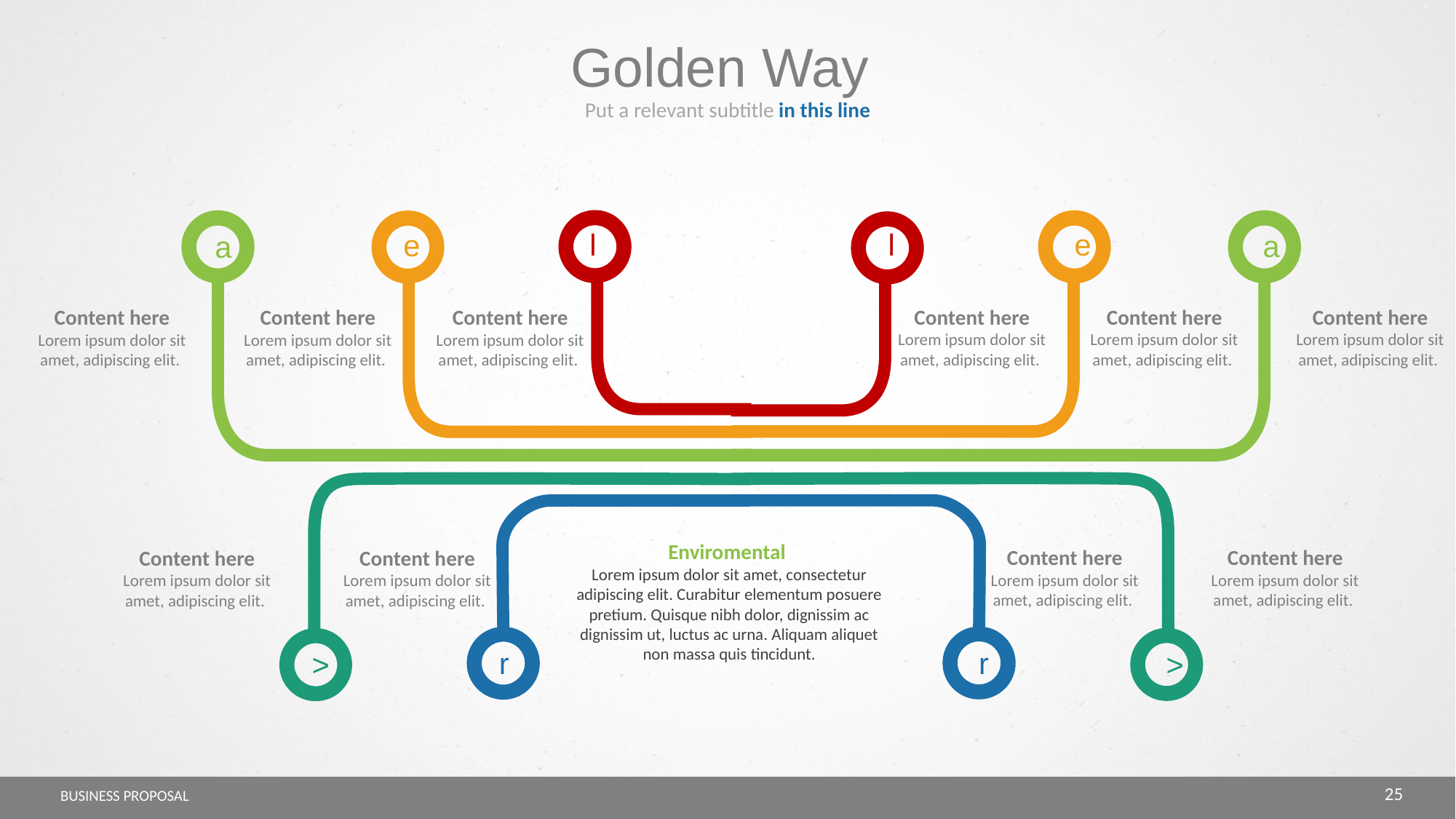

Golden Way
Put a relevant subtitle in this line

l
e
a
Content here
Lorem ipsum dolor sit amet, adipiscing elit.
Content here
Lorem ipsum dolor sit amet, adipiscing elit.
Content here
Lorem ipsum dolor sit amet, adipiscing elit.
Content here
Lorem ipsum dolor sit amet, adipiscing elit.
Content here
Lorem ipsum dolor sit amet, adipiscing elit.
r
>

l
e
a
Content here
Lorem ipsum dolor sit amet, adipiscing elit.
Content here
Lorem ipsum dolor sit amet, adipiscing elit.
Content here
Lorem ipsum dolor sit amet, adipiscing elit.
Content here
Lorem ipsum dolor sit amet, adipiscing elit.
Content here
Lorem ipsum dolor sit amet, adipiscing elit.
r
>
Enviromental
Lorem ipsum dolor sit amet, consectetur adipiscing elit. Curabitur elementum posuere pretium. Quisque nibh dolor, dignissim ac dignissim ut, luctus ac urna. Aliquam aliquet non massa quis tincidunt.

25
BUSINESS PROPOSAL